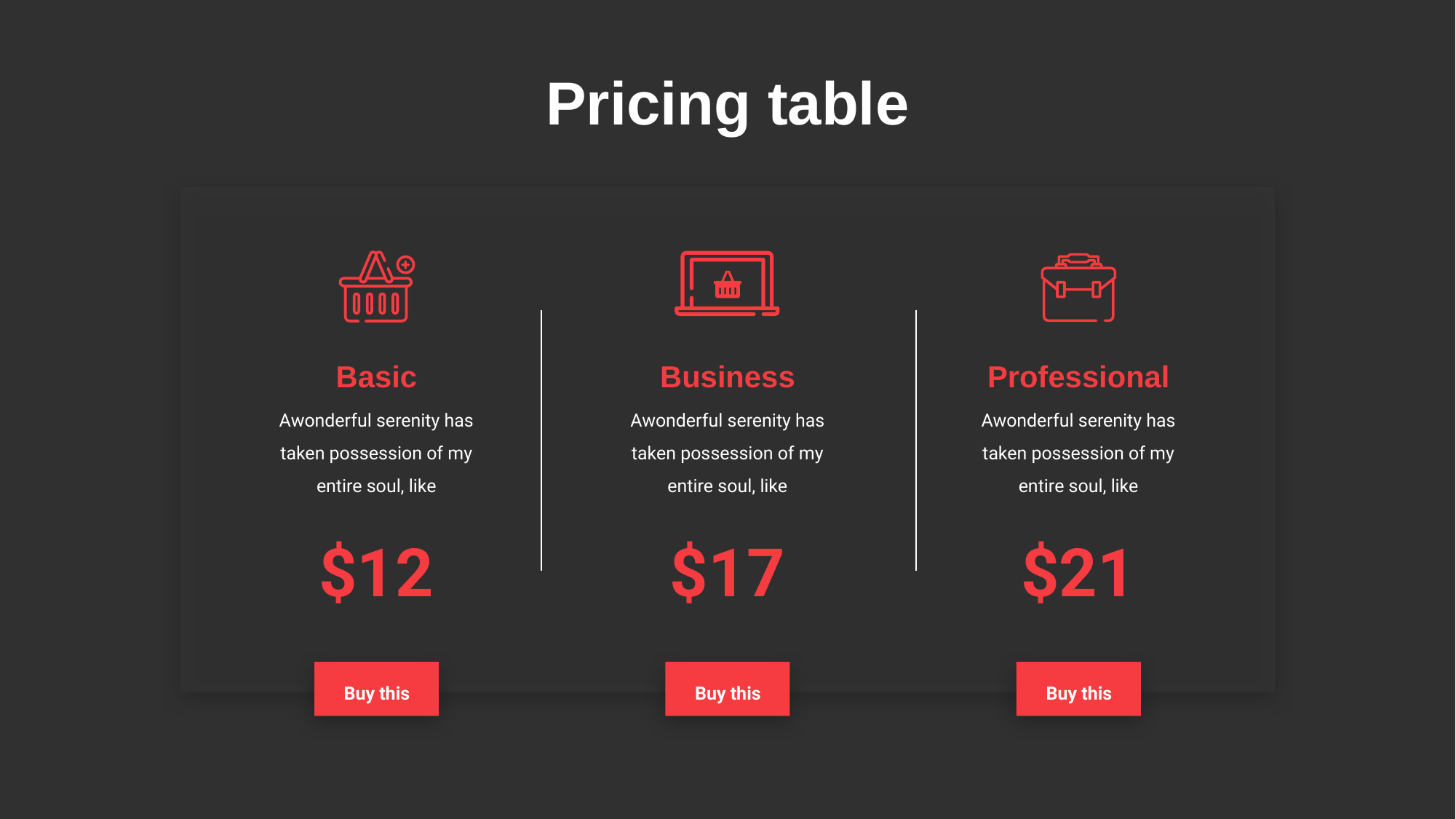

Pricing table

Basic
Business
Professional
Awonderful serenity has taken possession of my entire soul, like
Awonderful serenity has taken possession of my entire soul, like
Awonderful serenity has taken possession of my entire soul, like
$12
$17
$21

Buy this
Buy this
Buy this